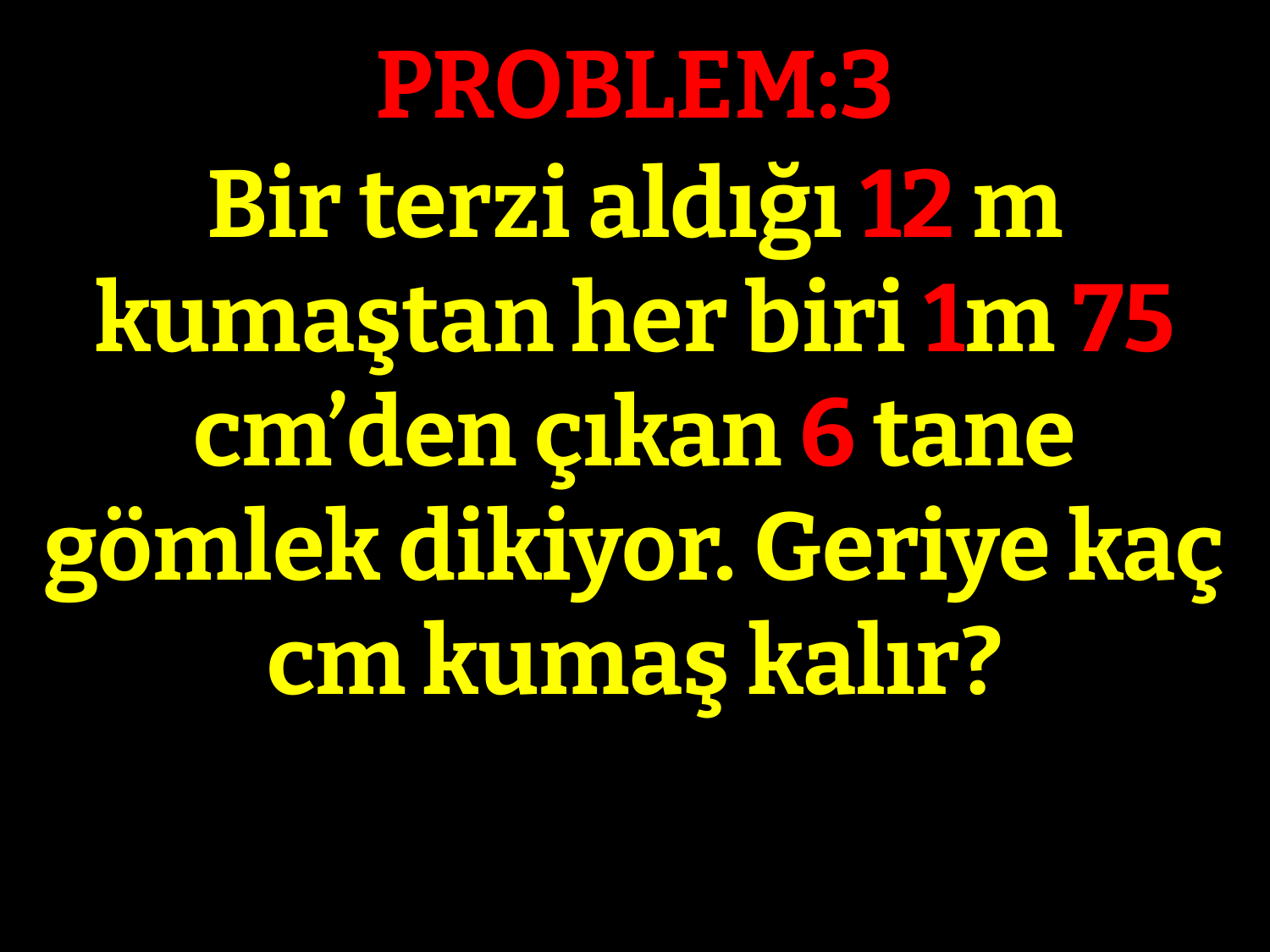

PROBLEM:3
Bir terzi aldığı 12 m kumaştan her biri 1m 75 cm’den çıkan 6 tane gömlek dikiyor. Geriye kaç cm kumaş kalır?
#